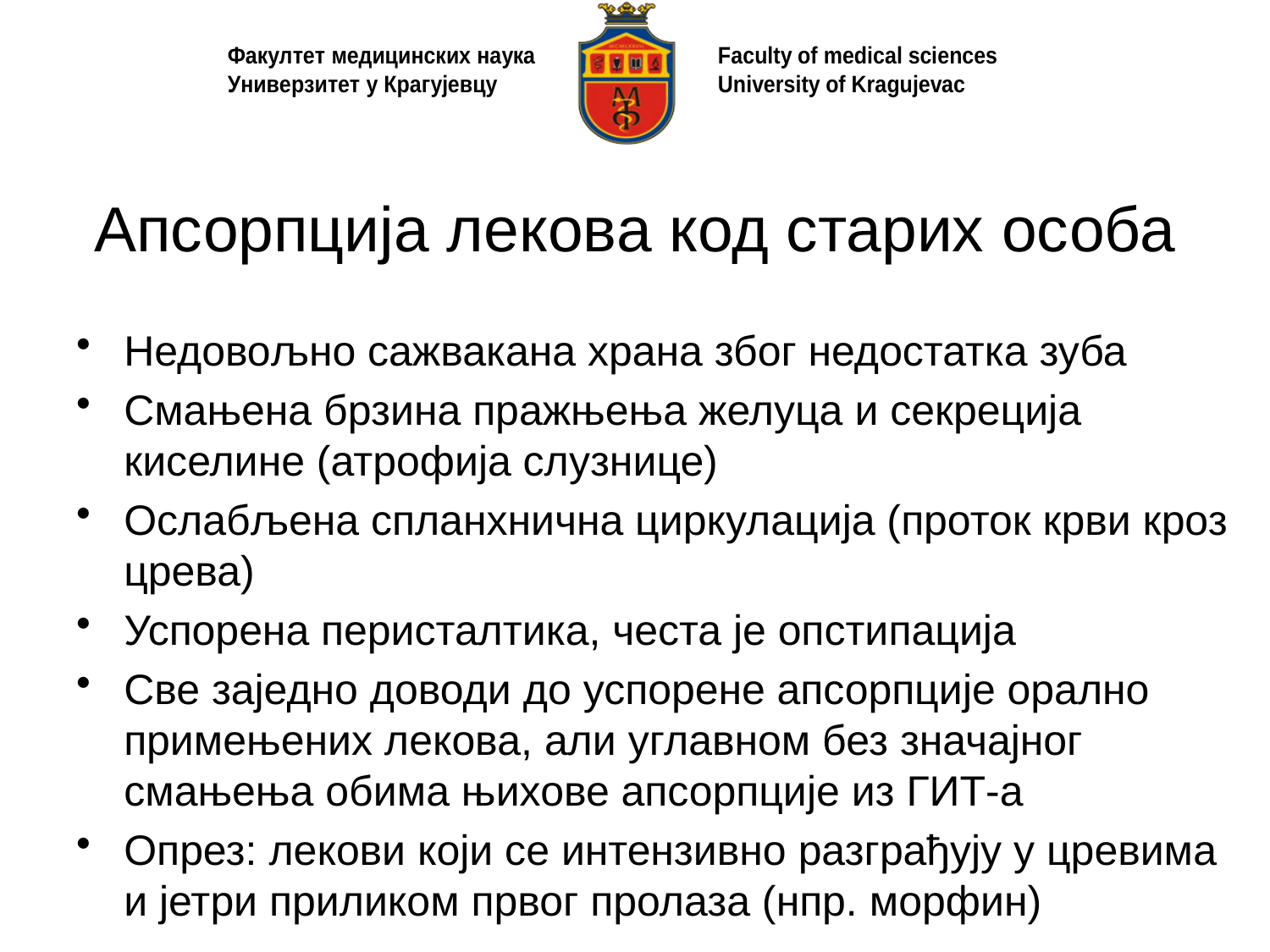

# Апсорпција лекова код старих особа
Недовољно сажвакана храна због недостатка зуба
Смањена брзина пражњења желуца и секреција киселине (атрофија слузнице)
Ослабљена спланхнична циркулација (проток крви кроз црева)
Успорена перисталтика, честа је опстипација
Све заједно доводи до успорене апсорпције орално примењених лекова, али углавном без значајног смањења обима њихове апсорпције из ГИТ-а
Опрез: лекови који се интензивно разграђују у цревима и јетри приликом првог пролаза (нпр. морфин)